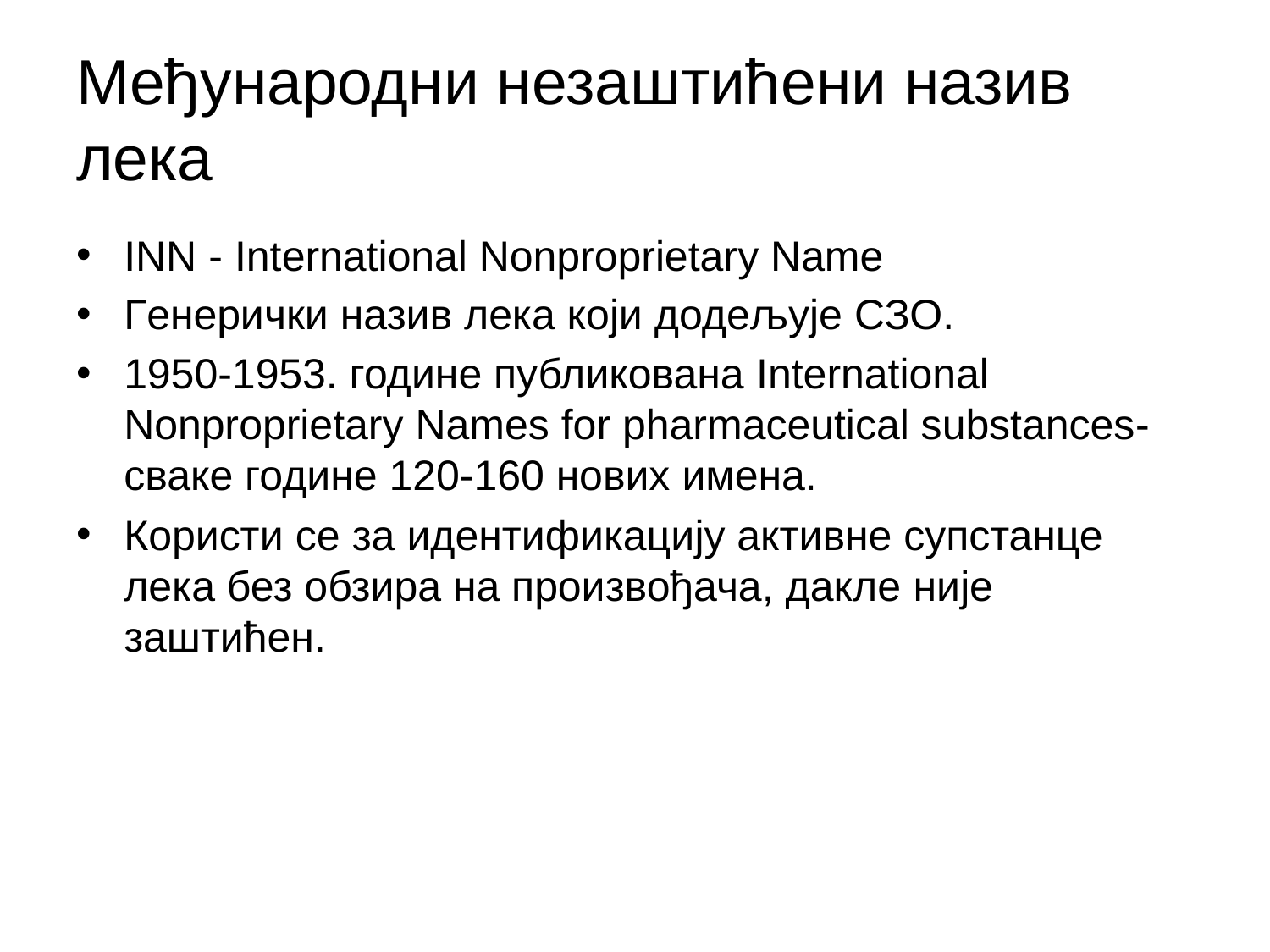

# Међународни незаштићени назив лека
INN - International Nonproprietary Name
Генерички назив лека који додељује СЗО.
1950-1953. године публикована International Nonproprietary Names for pharmaceutical substances- сваке године 120-160 нових имена.
Користи се за идентификацију активне супстанце лека без обзира на произвођача, дакле није заштићен.